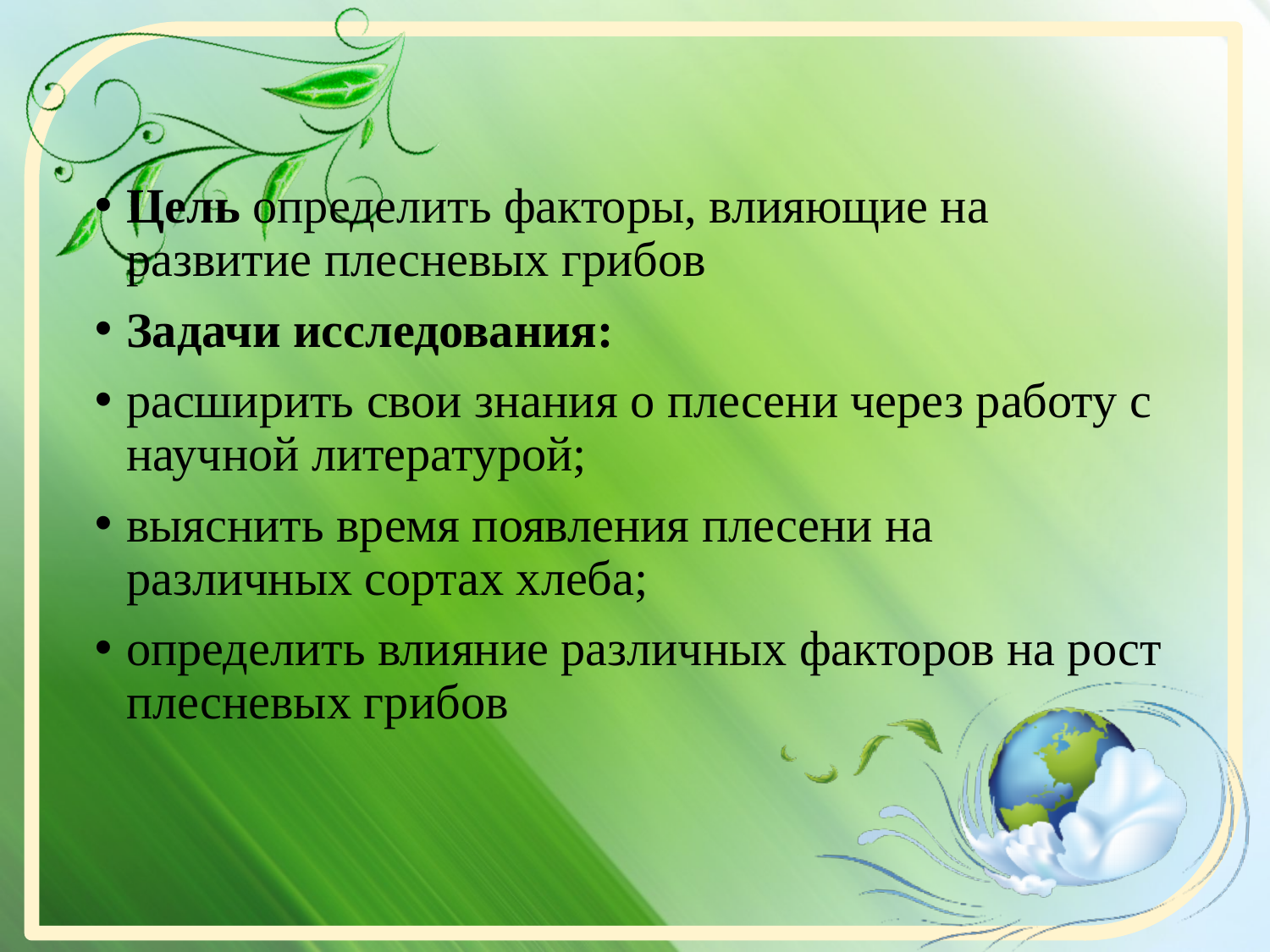

Цель определить факторы, влияющие на развитие плесневых грибов
Задачи исследования:
расширить свои знания о плесени через работу с научной литературой;
выяснить время появления плесени на различных сортах хлеба;
определить влияние различных факторов на рост плесневых грибов